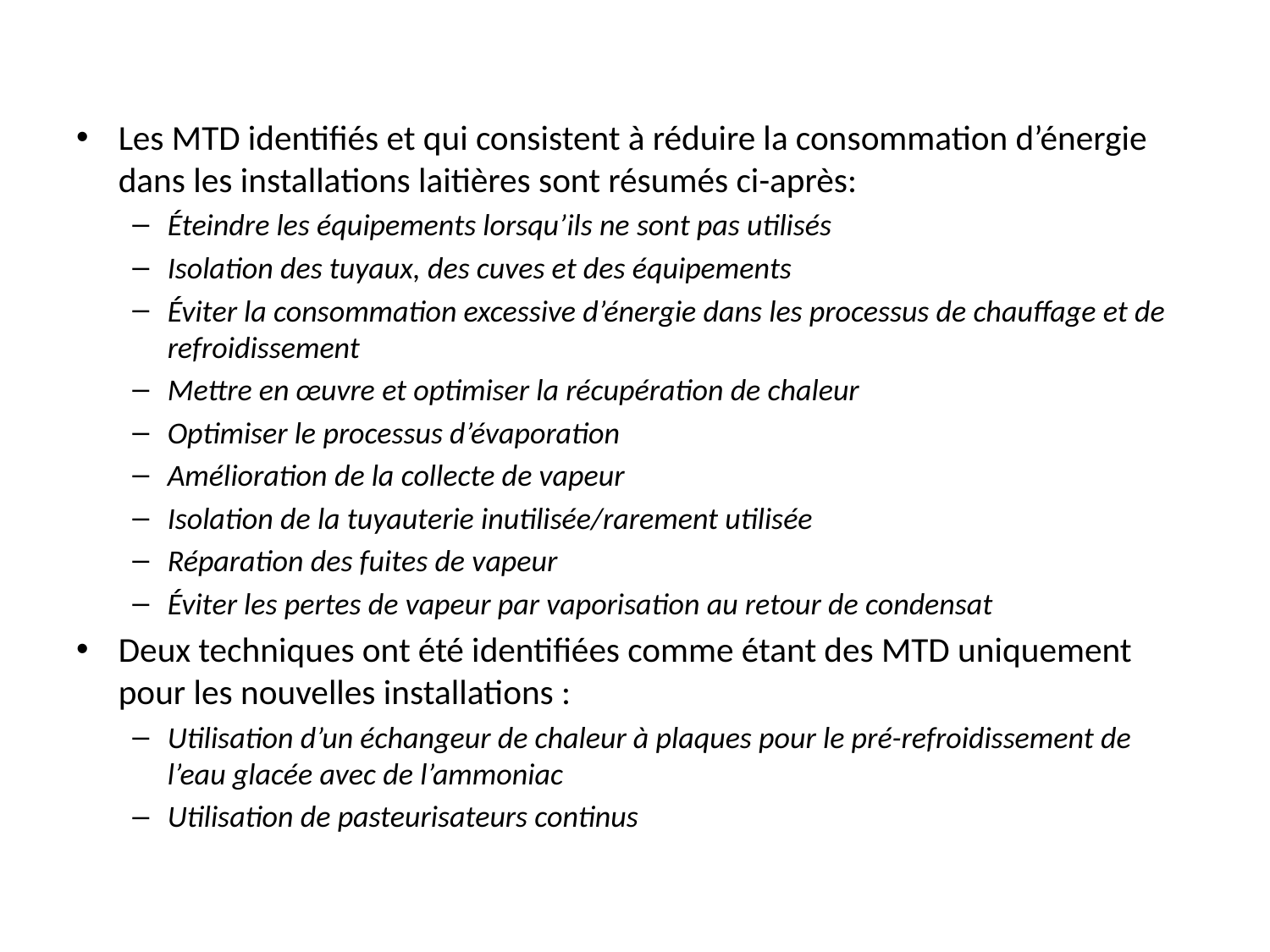

Les MTD identifiés et qui consistent à réduire la consommation d’énergie dans les installations laitières sont résumés ci-après:
Éteindre les équipements lorsqu’ils ne sont pas utilisés
Isolation des tuyaux, des cuves et des équipements
Éviter la consommation excessive d’énergie dans les processus de chauffage et de refroidissement
Mettre en œuvre et optimiser la récupération de chaleur
Optimiser le processus d’évaporation
Amélioration de la collecte de vapeur
Isolation de la tuyauterie inutilisée/rarement utilisée
Réparation des fuites de vapeur
Éviter les pertes de vapeur par vaporisation au retour de condensat
Deux techniques ont été identifiées comme étant des MTD uniquement pour les nouvelles installations :
Utilisation d’un échangeur de chaleur à plaques pour le pré-refroidissement de l’eau glacée avec de l’ammoniac
Utilisation de pasteurisateurs continus